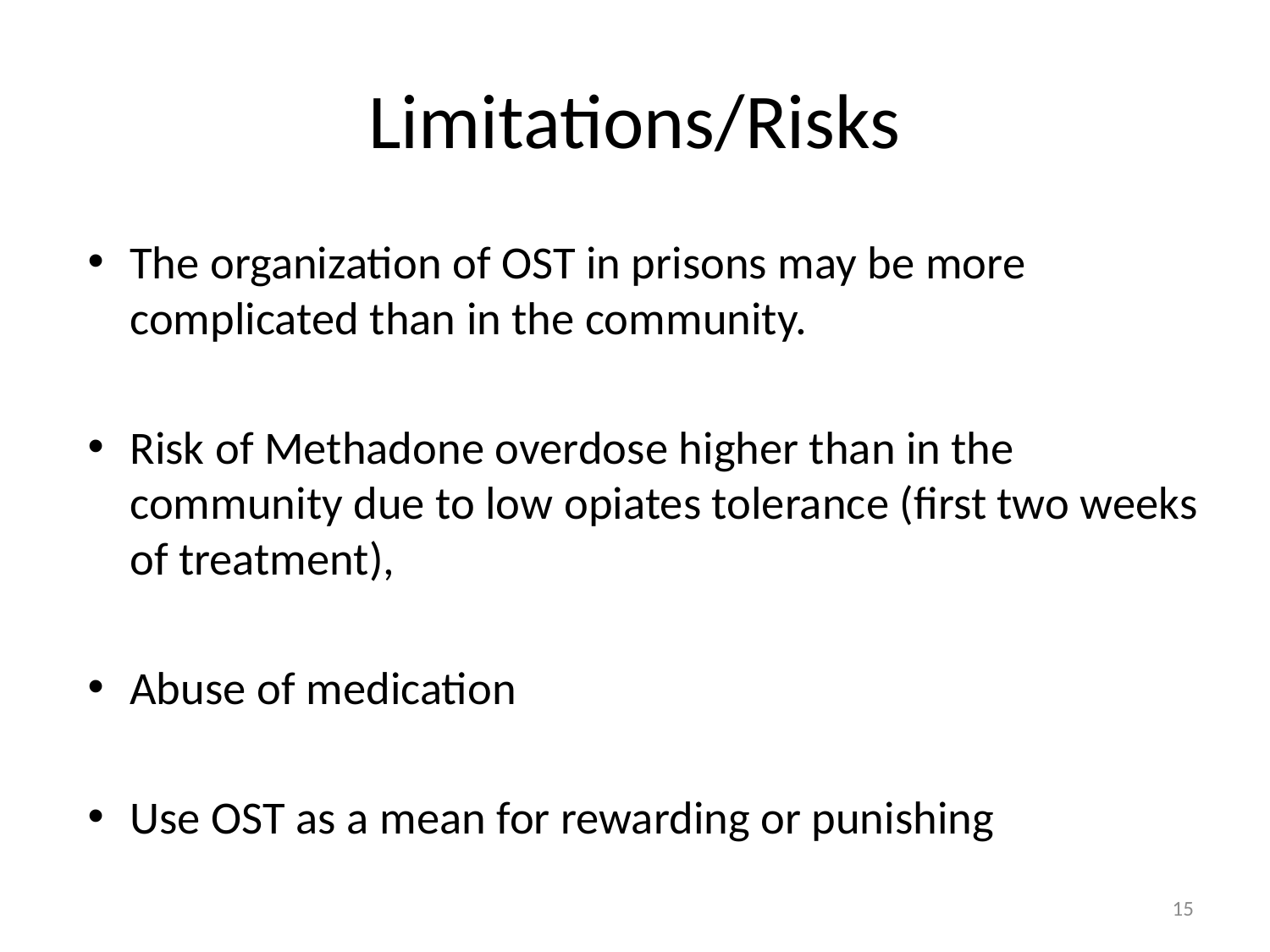

# Limitations/Risks
The organization of OST in prisons may be more complicated than in the community.

Risk of Methadone overdose higher than in the community due to low opiates tolerance (first two weeks of treatment),

Abuse of medication

Use OST as a mean for rewarding or punishing

15